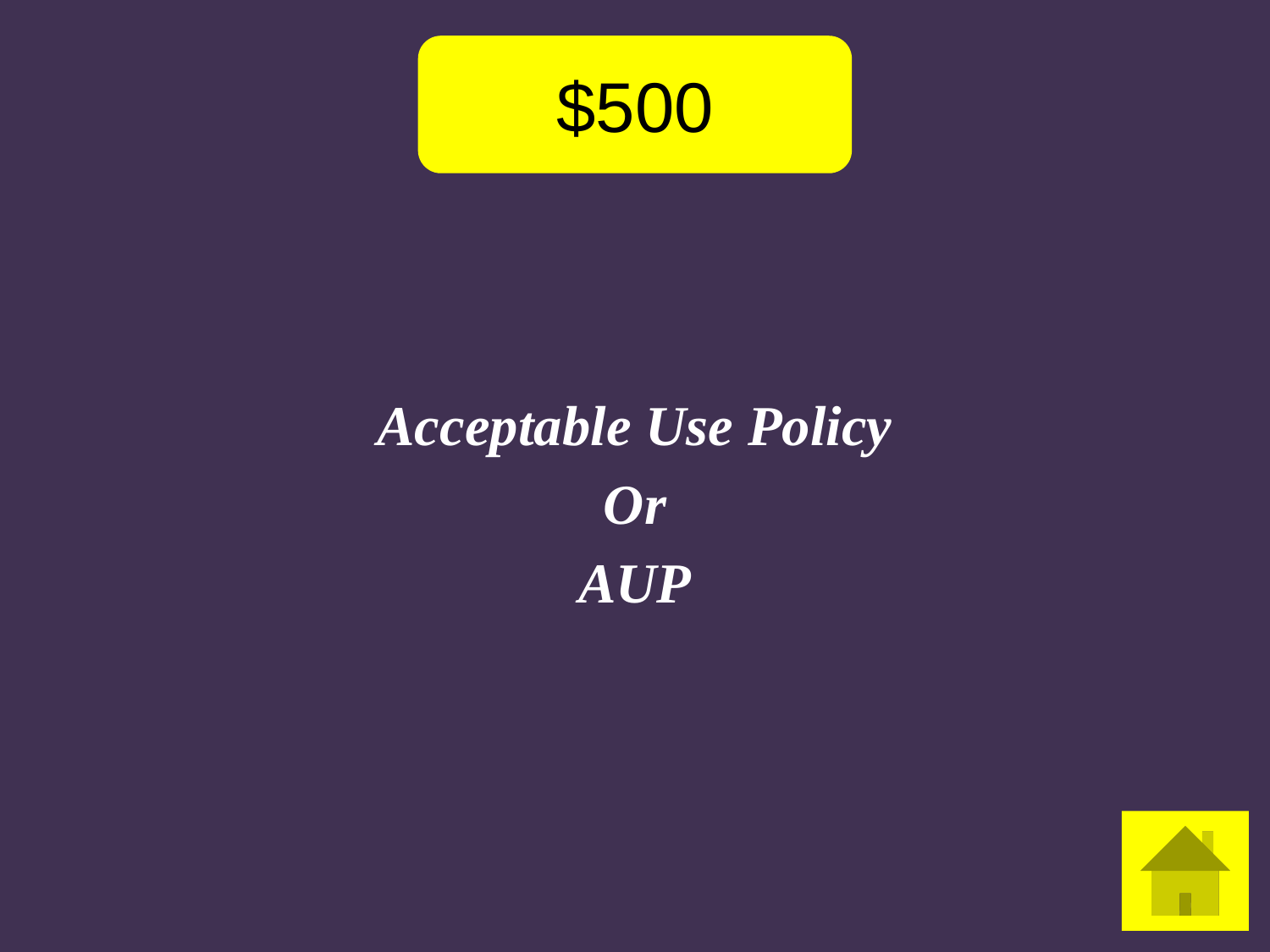

$500
Acceptable Use Policy
Or
AUP

52